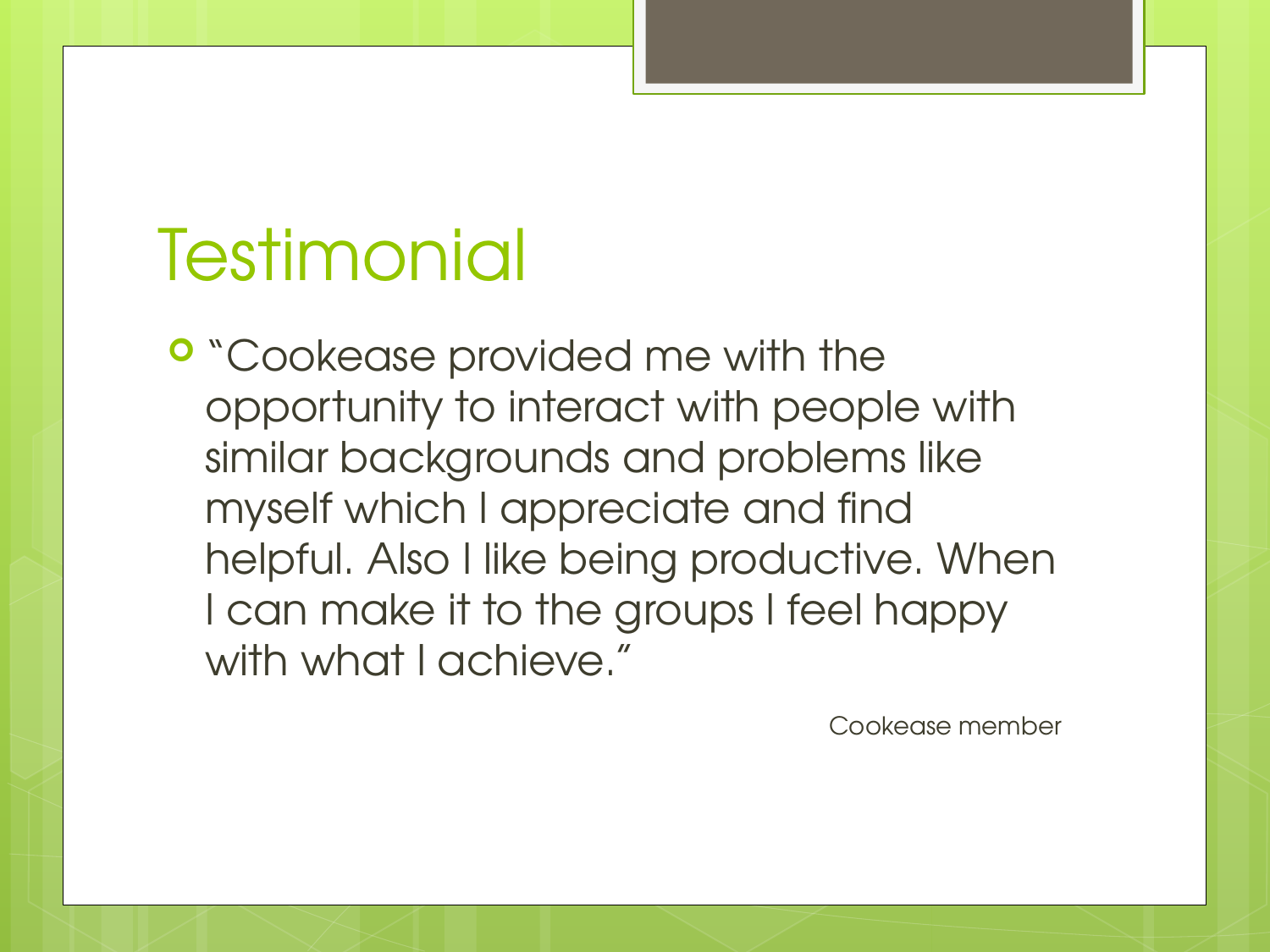

# Testimonial
“Cookease provided me with the opportunity to interact with people with similar backgrounds and problems like myself which I appreciate and find helpful. Also I like being productive. When I can make it to the groups I feel happy with what I achieve.”
Cookease member